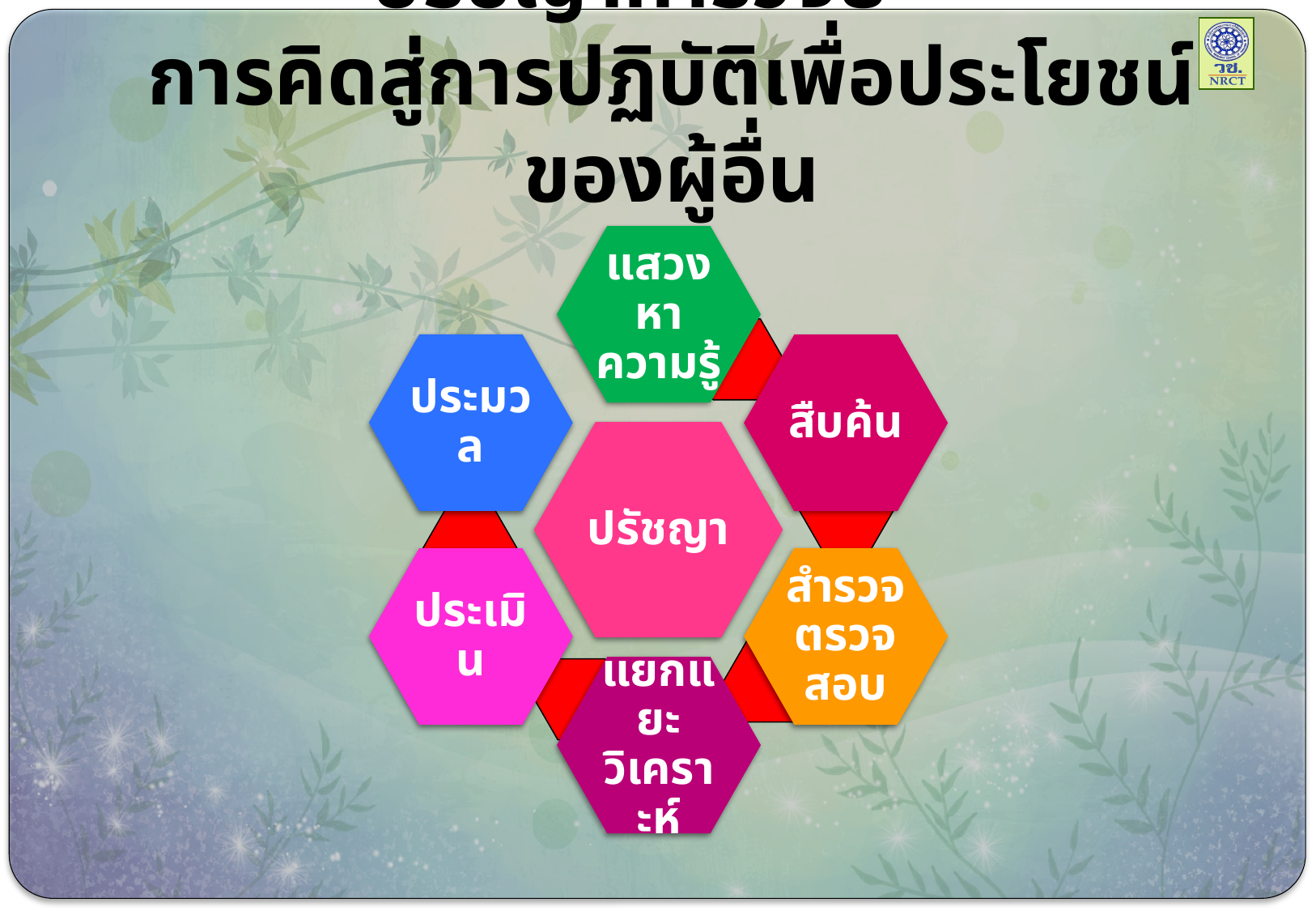

# ปรัชญาการวิจัย – การคิดสู่การปฏิบัติเพื่อประโยชน์ของผู้อื่น
ปรัชญา
แสวงหาความรู้
สืบค้น
สำรวจตรวจสอบ
แยกแยะวิเคราะห์
ประเมิน
ประมวล